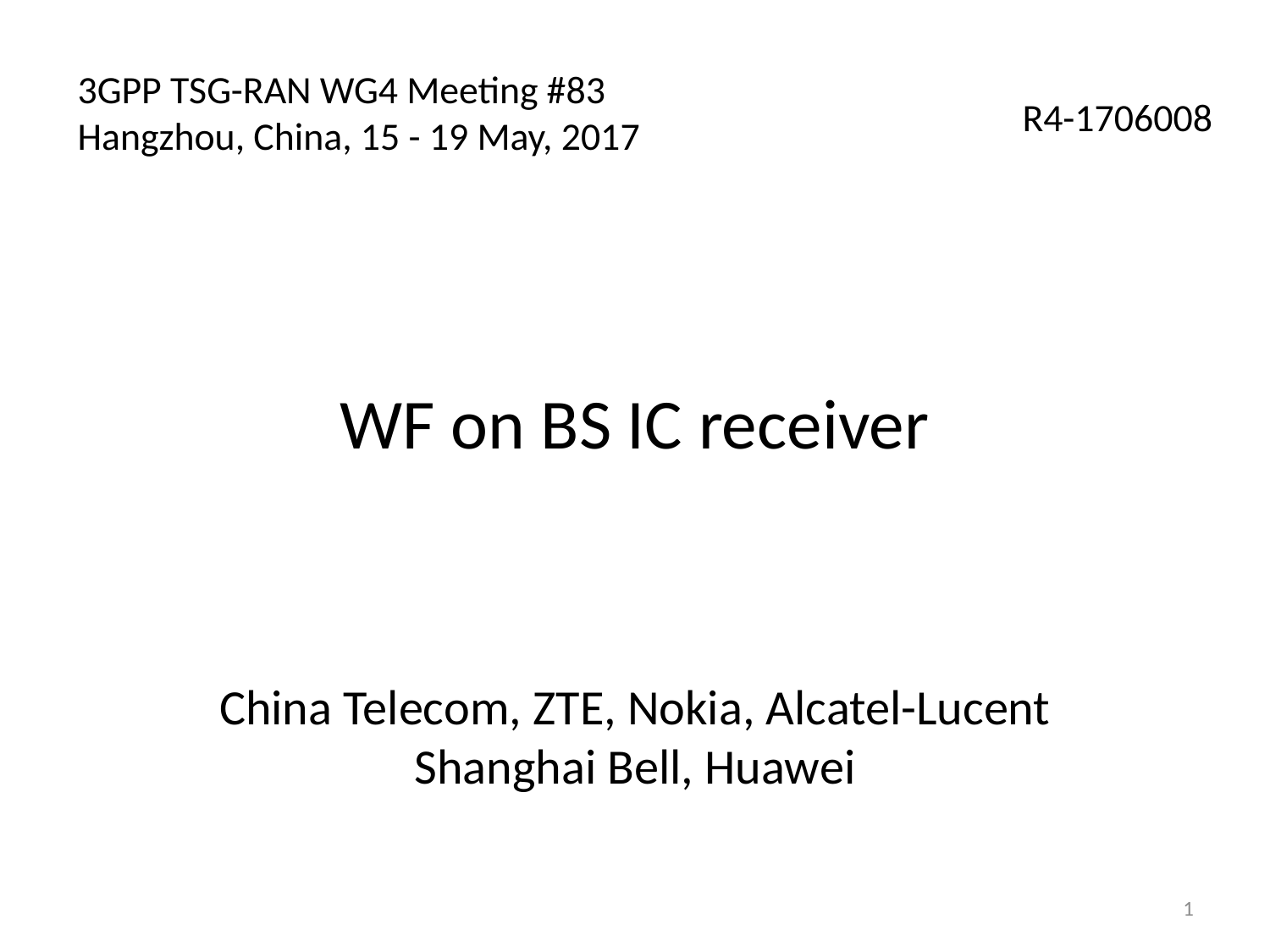

3GPP TSG-RAN WG4 Meeting #83
Hangzhou, China, 15 - 19 May, 2017
R4-1706008
# WF on BS IC receiver
China Telecom, ZTE, Nokia, Alcatel-Lucent Shanghai Bell, Huawei
1